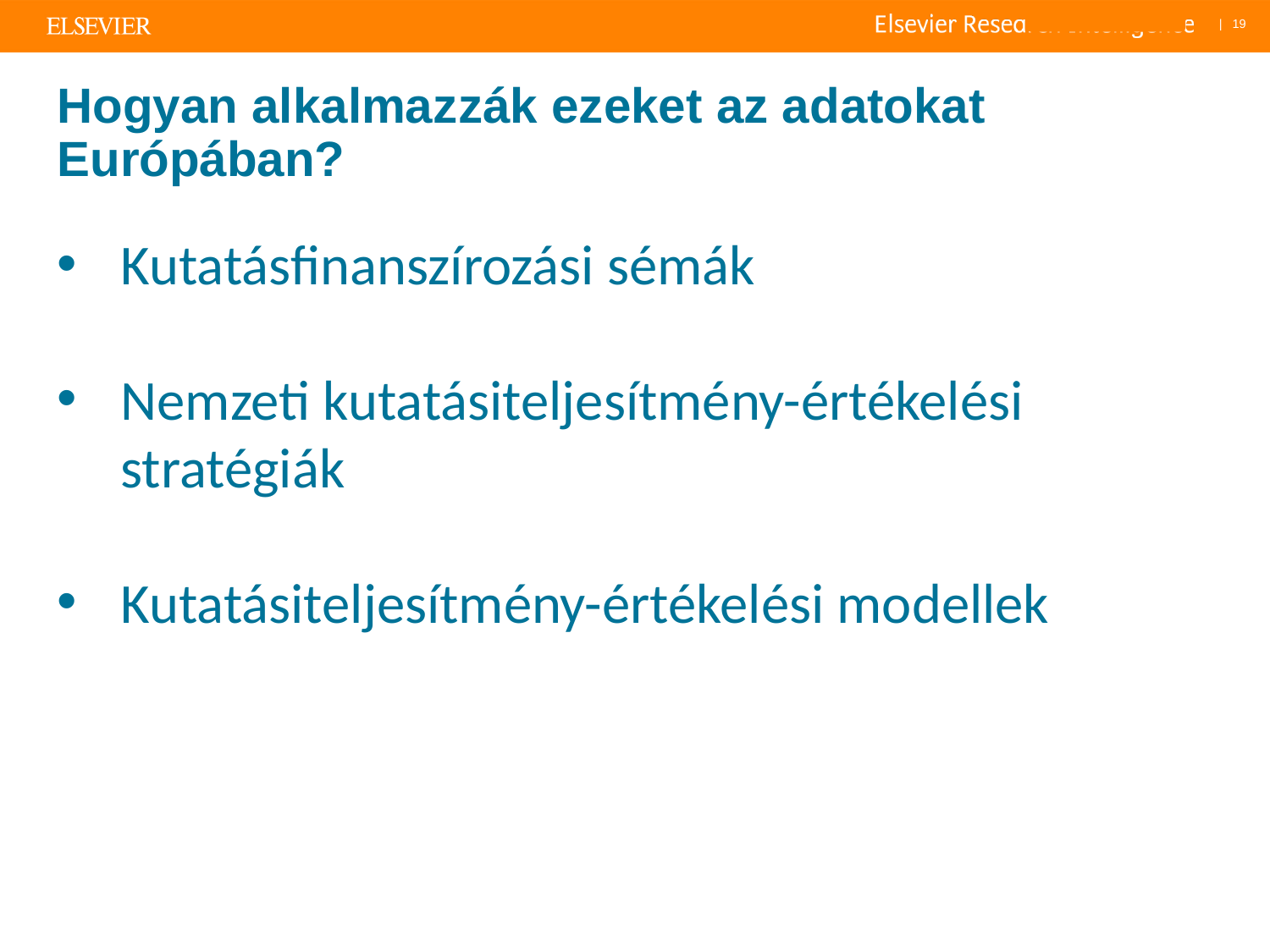

# Hogyan alkalmazzák ezeket az adatokat Európában?
Kutatásfinanszírozási sémák

Nemzeti kutatásiteljesítmény-értékelési stratégiák

Kutatásiteljesítmény-értékelési modellek

19